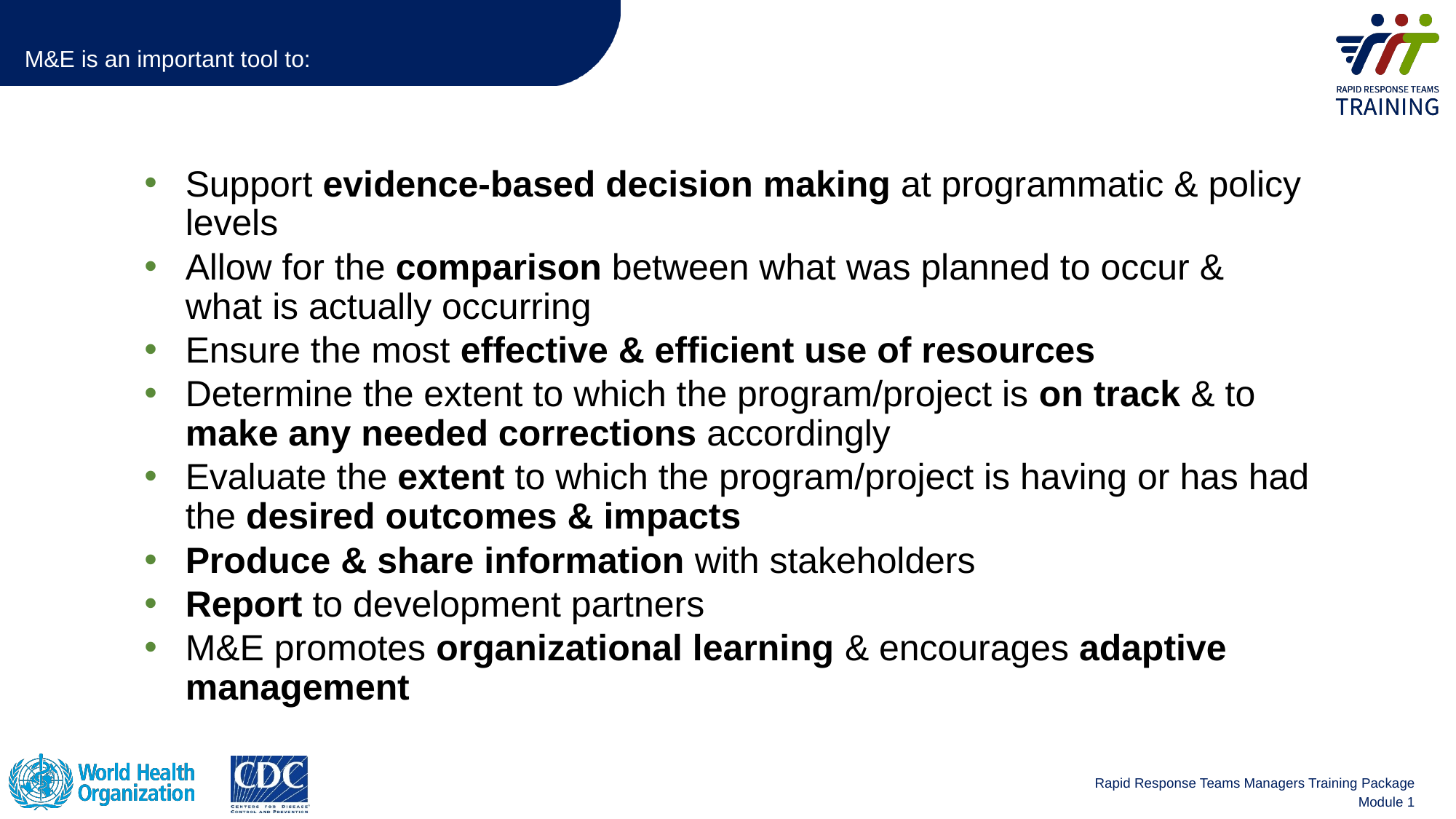

# M&E is an important tool to:
Support evidence-based decision making at programmatic & policy levels
Allow for the comparison between what was planned to occur & what is actually occurring
Ensure the most effective & efficient use of resources
Determine the extent to which the program/project is on track & to make any needed corrections accordingly
Evaluate the extent to which the program/project is having or has had the desired outcomes & impacts
Produce & share information with stakeholders
Report to development partners
M&E promotes organizational learning & encourages adaptive management